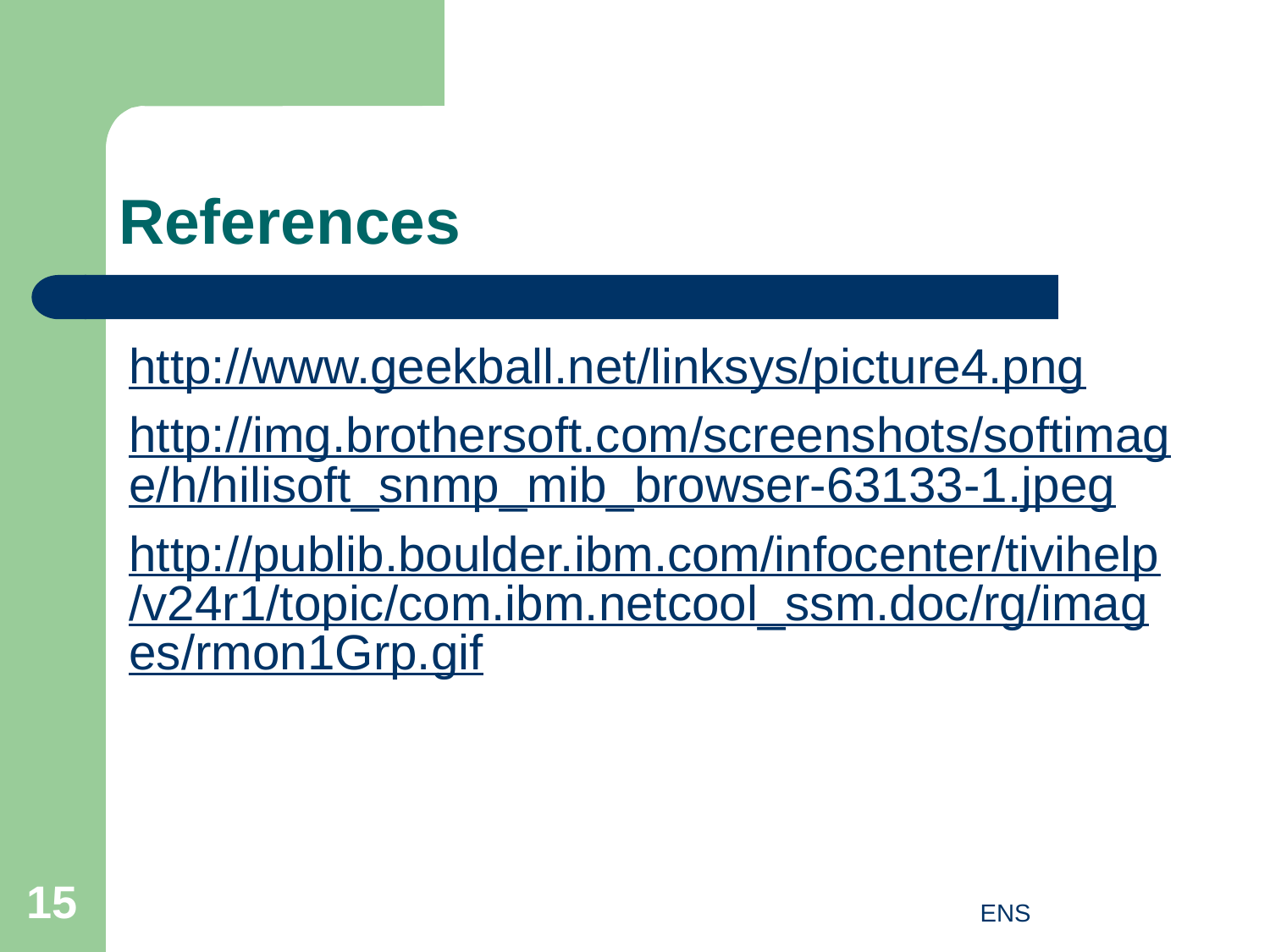

# References
http://www.geekball.net/linksys/picture4.png
http://img.brothersoft.com/screenshots/softimage/h/hilisoft_snmp_mib_browser-63133-1.jpeg
http://publib.boulder.ibm.com/infocenter/tivihelp/v24r1/topic/com.ibm.netcool_ssm.doc/rg/images/rmon1Grp.gif

15
ENS